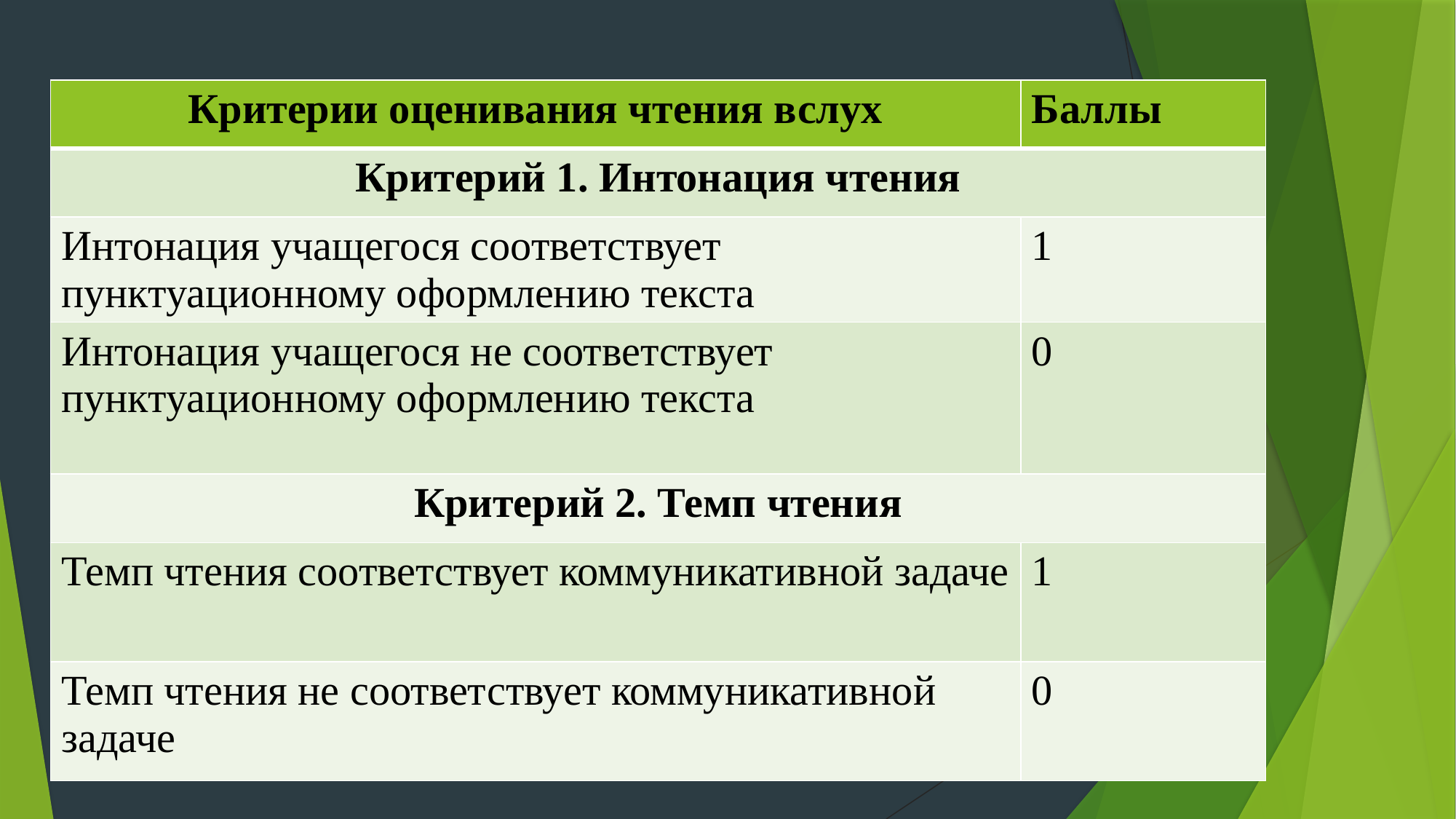

| Критерии оценивания чтения вслух | Баллы |
| --- | --- |
| Критерий 1. Интонация чтения |  |
| Интонация учащегося соответствует пунктуационному оформлению текста | 1 |
| Интонация учащегося не соответствует пунктуационному оформлению текста | 0 |
| Критерий 2. Темп чтения |  |
| Темп чтения соответствует коммуникативной задаче | 1 |
| Темп чтения не соответствует коммуникативной задаче | 0 |